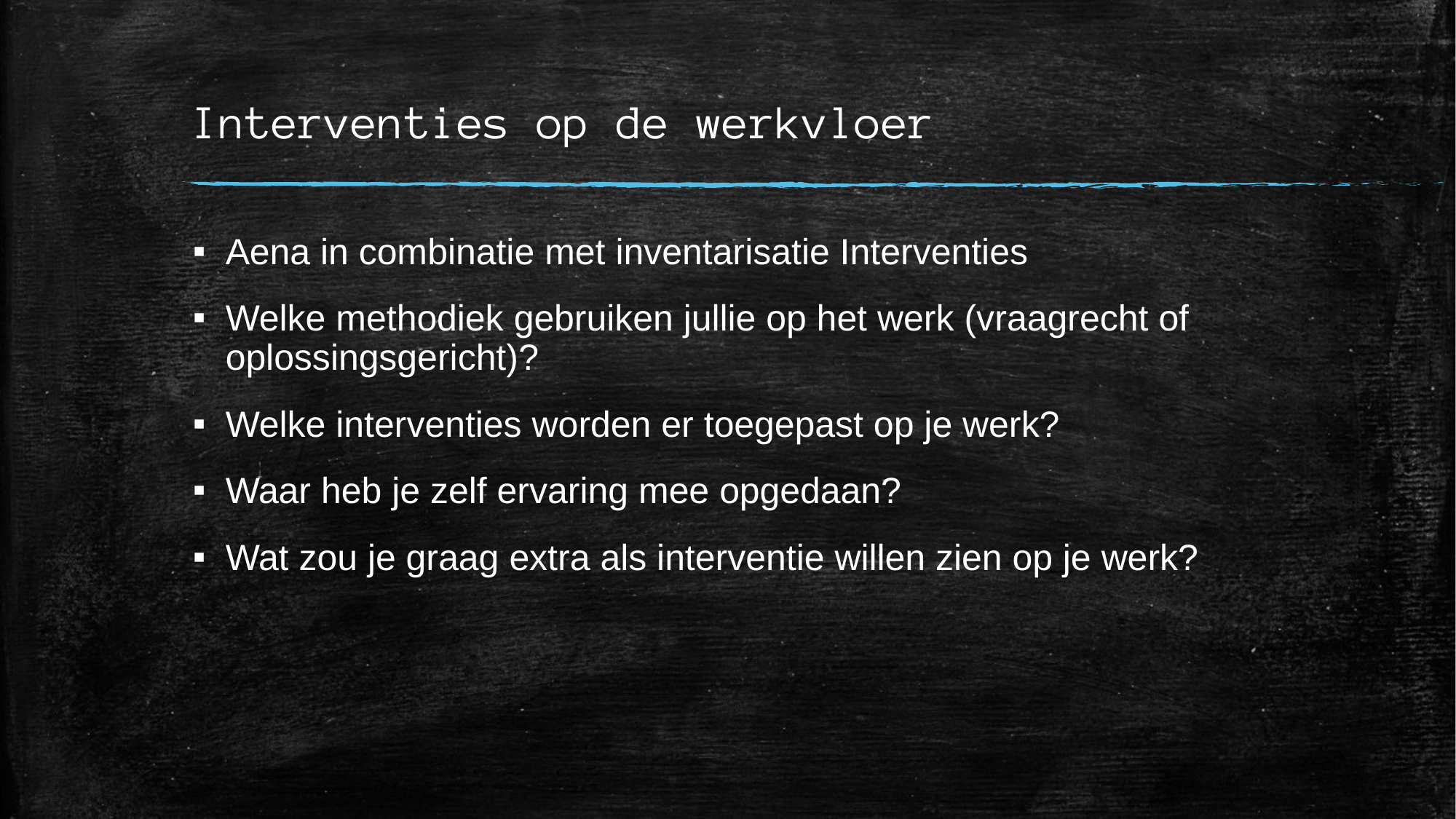

# Interventies op de werkvloer
Aena in combinatie met inventarisatie Interventies
Welke methodiek gebruiken jullie op het werk (vraagrecht of oplossingsgericht)?
Welke interventies worden er toegepast op je werk?
Waar heb je zelf ervaring mee opgedaan?
Wat zou je graag extra als interventie willen zien op je werk?